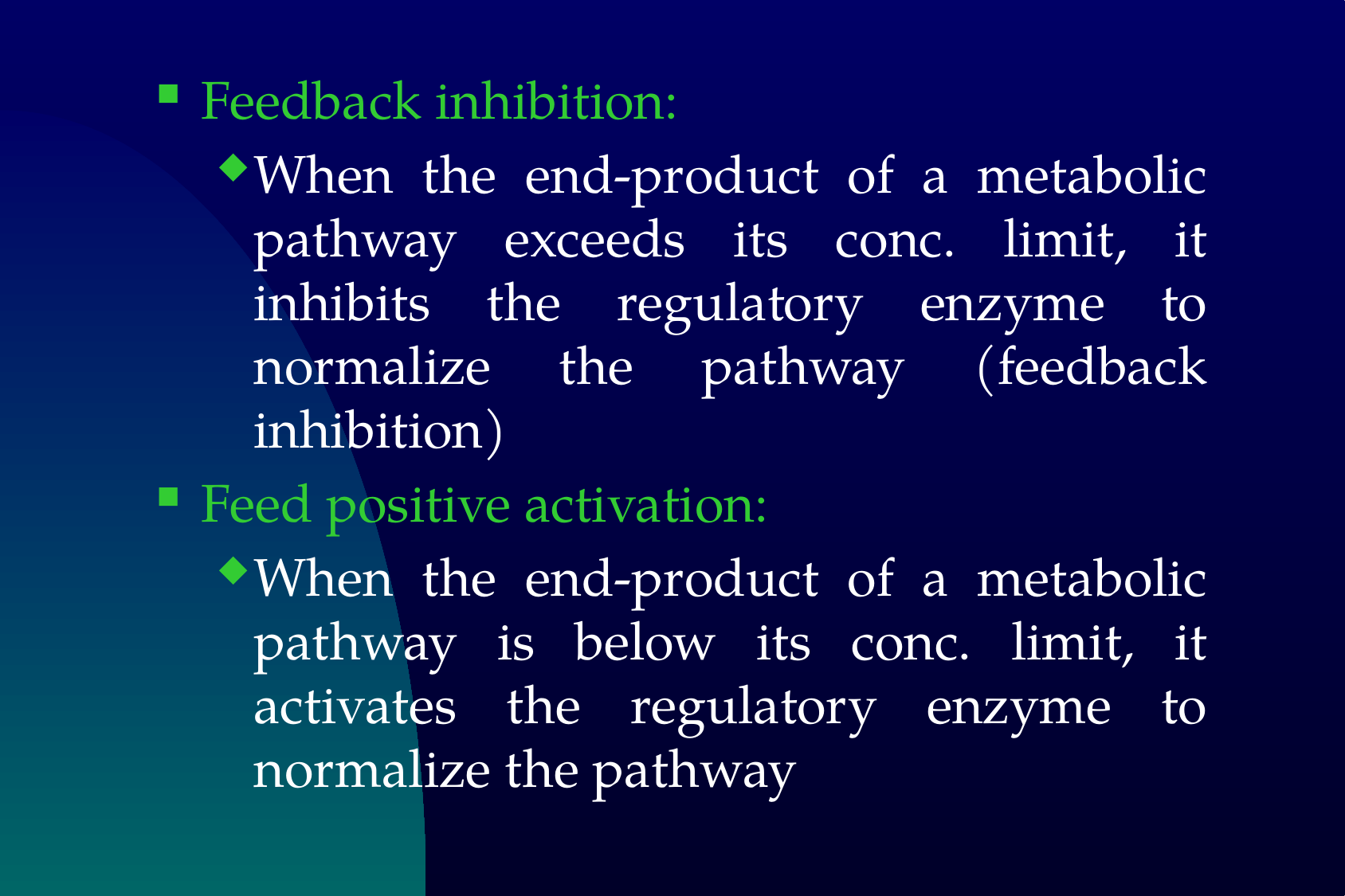

Feedback inhibition:
When the end-product of a metabolic pathway exceeds its conc. limit, it inhibits the regulatory enzyme to normalize the pathway (feedback inhibition)
Feed positive activation:
When the end-product of a metabolic pathway is below its conc. limit, it activates the regulatory enzyme to normalize the pathway